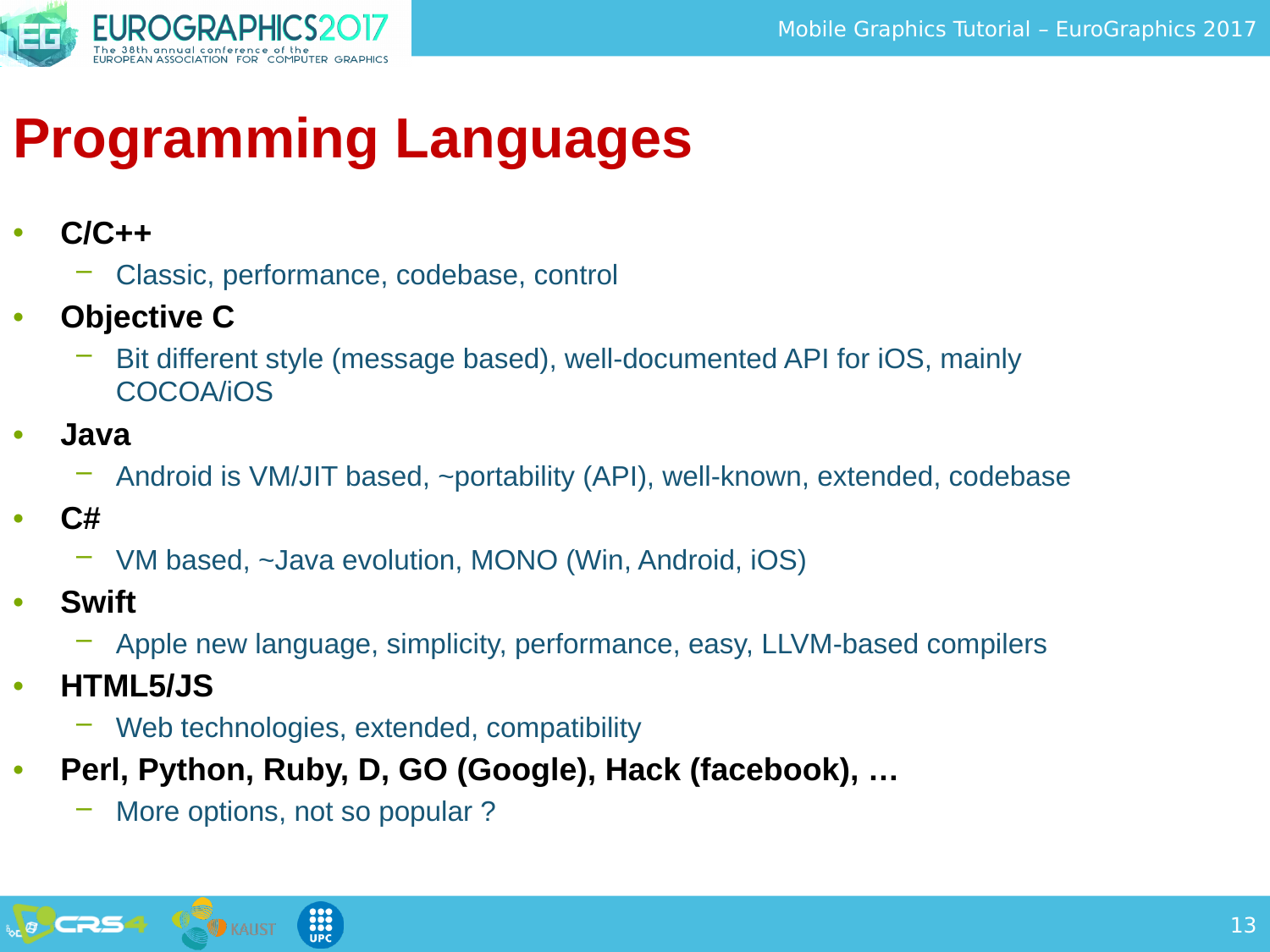

Programming Languages
C/C++
Classic, performance, codebase, control
Objective C
Bit different style (message based), well-documented API for iOS, mainly COCOA/iOS
Java
Android is VM/JIT based, ~portability (API), well-known, extended, codebase
C#
VM based, ~Java evolution, MONO (Win, Android, iOS)
Swift
Apple new language, simplicity, performance, easy, LLVM-based compilers
HTML5/JS
Web technologies, extended, compatibility
Perl, Python, Ruby, D, GO (Google), Hack (facebook), …
More options, not so popular ?

13